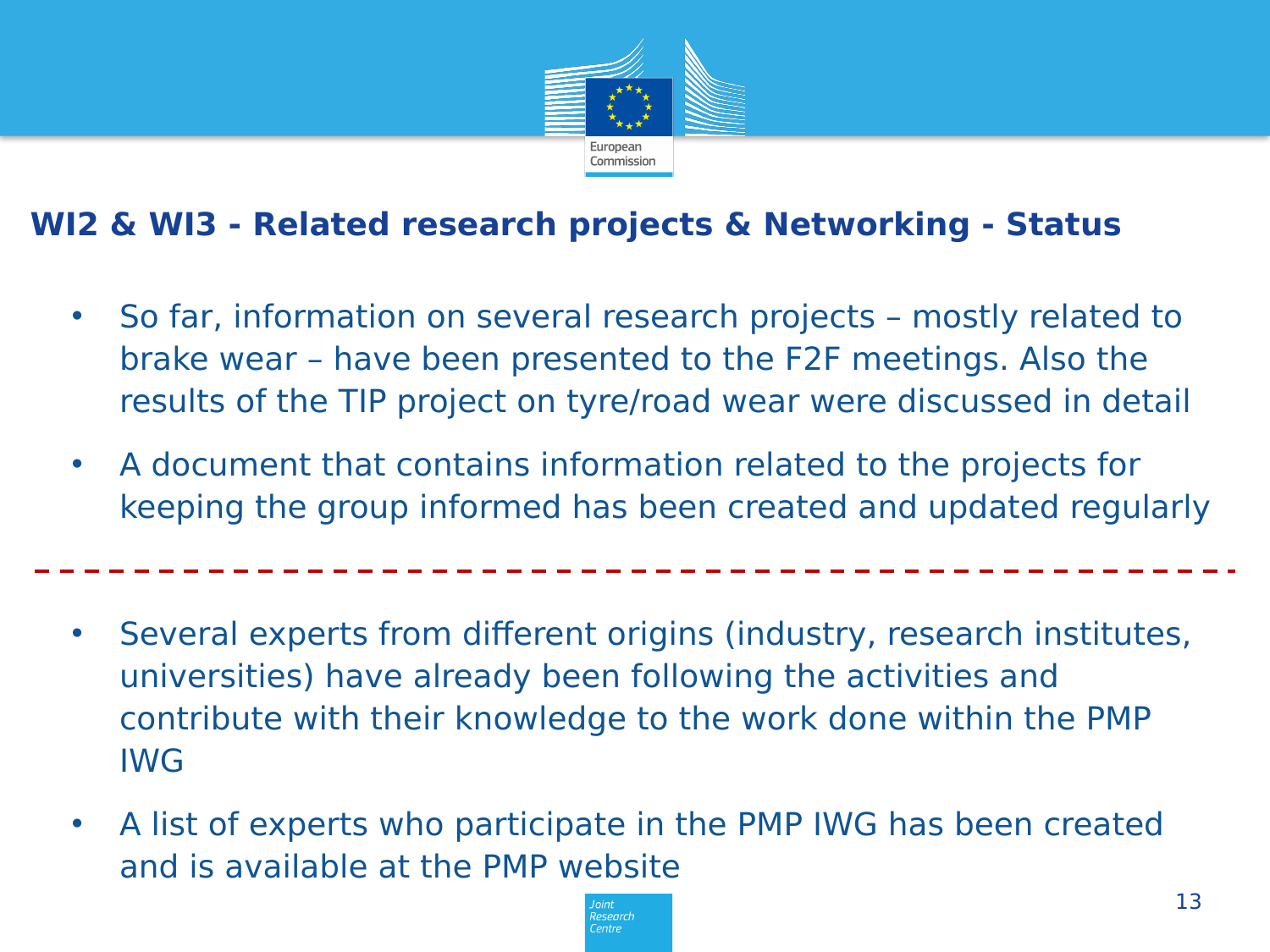

WI2 & WI3 - Related research projects & Networking - Status
So far, information on several research projects – mostly related to brake wear – have been presented to the F2F meetings. Also the results of the TIP project on tyre/road wear were discussed in detail
A document that contains information related to the projects for keeping the group informed has been created and updated regularly
Several experts from different origins (industry, research institutes, universities) have already been following the activities and contribute with their knowledge to the work done within the PMP IWG
A list of experts who participate in the PMP IWG has been created and is available at the PMP website